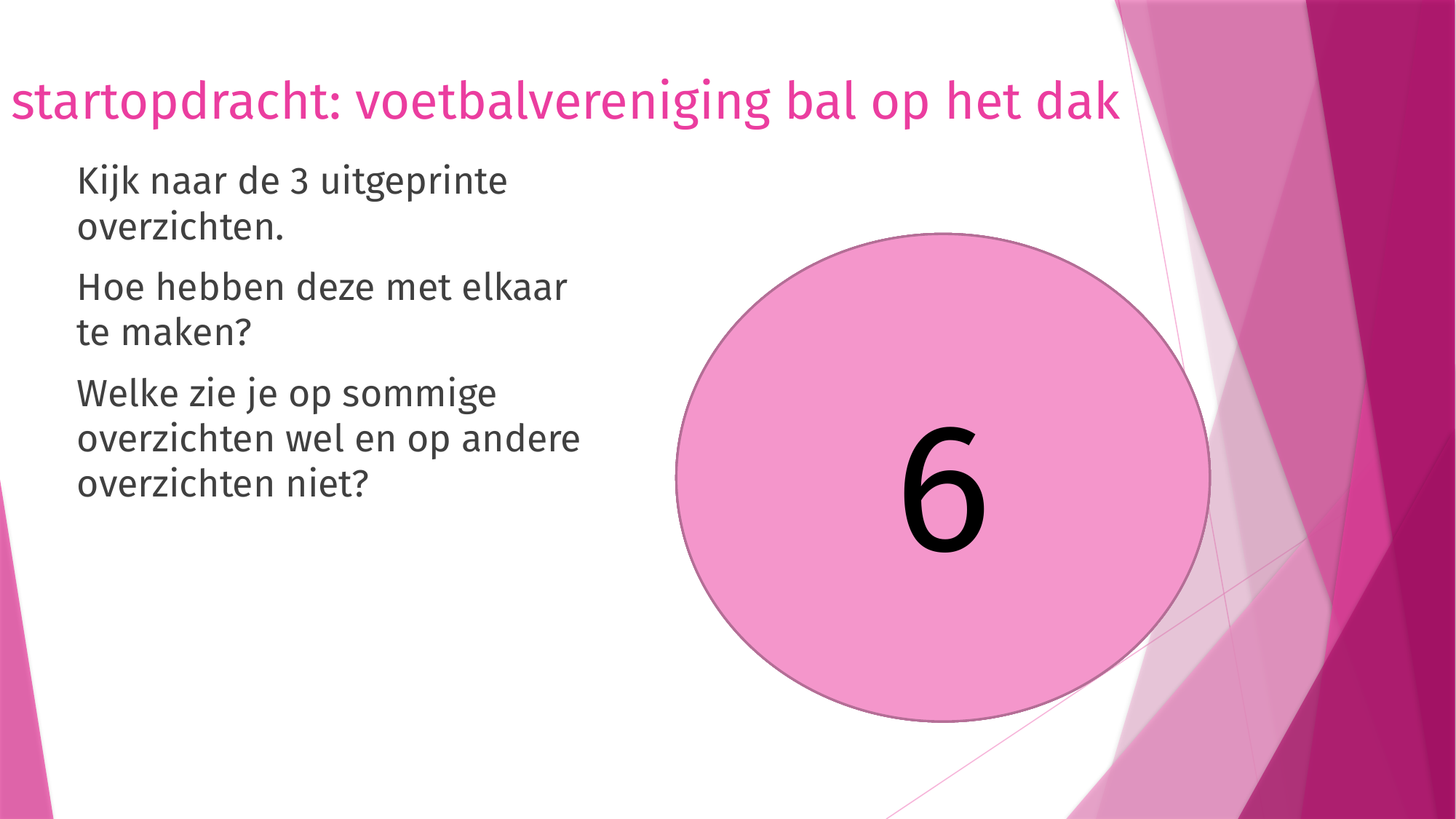

# startopdracht: voetbalvereniging bal op het dak
Kijk naar de 3 uitgeprinte overzichten.
Hoe hebben deze met elkaar te maken?
Welke zie je op sommige overzichten wel en op andere overzichten niet?
5
6
4
3
1
2